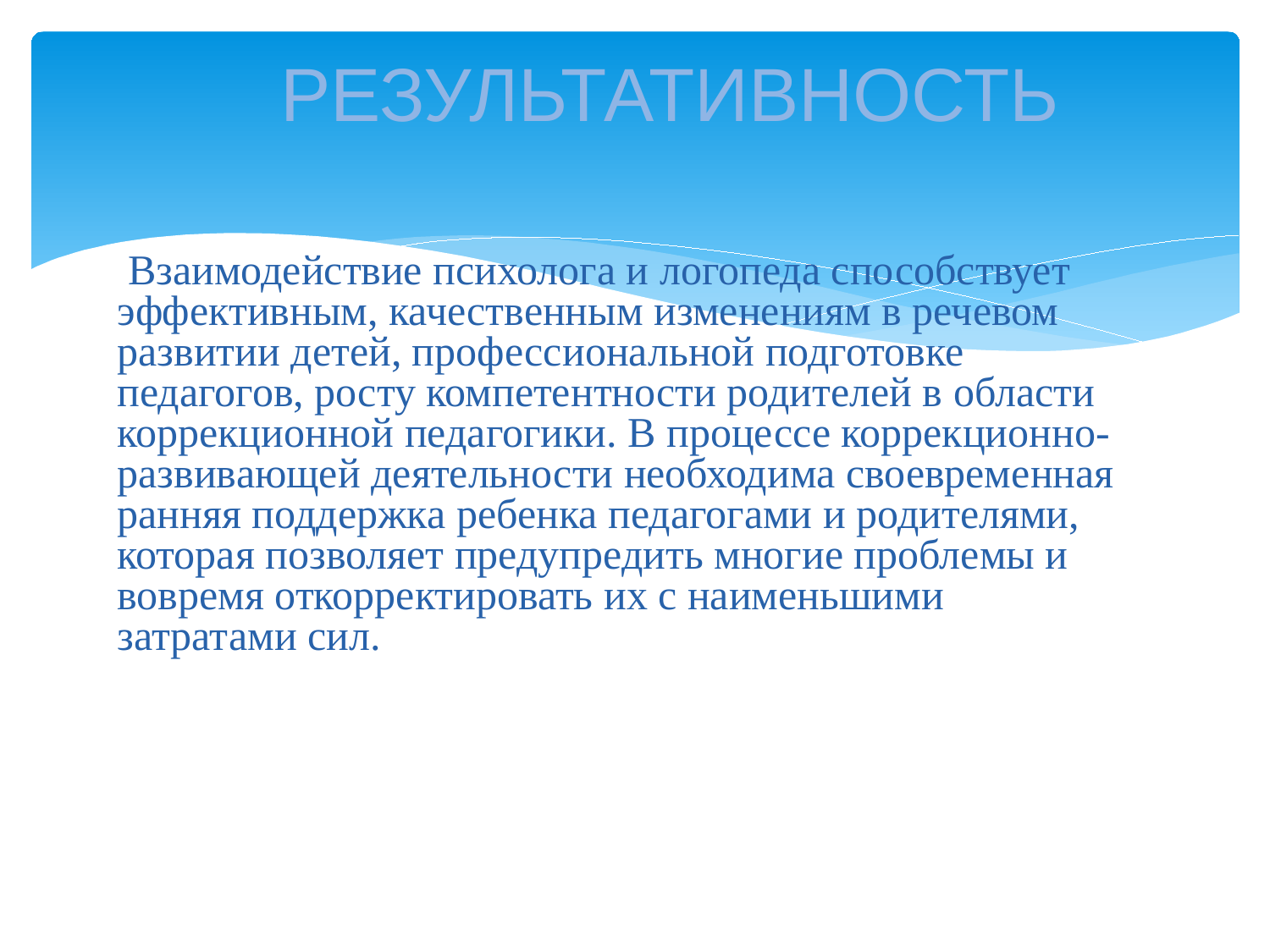

# РЕЗУЛЬТАТИВНОСТЬ
 Взаимодействие психолога и логопеда способствует эффективным, качественным изменениям в речевом развитии детей, профессиональной подготовке педагогов, росту компетентности родителей в области коррекционной педагогики. В процессе коррекционно-развивающей деятельности необходима своевременная ранняя поддержка ребенка педагогами и родителями, которая позволяет предупредить многие проблемы и вовремя откорректировать их с наименьшими затратами сил.